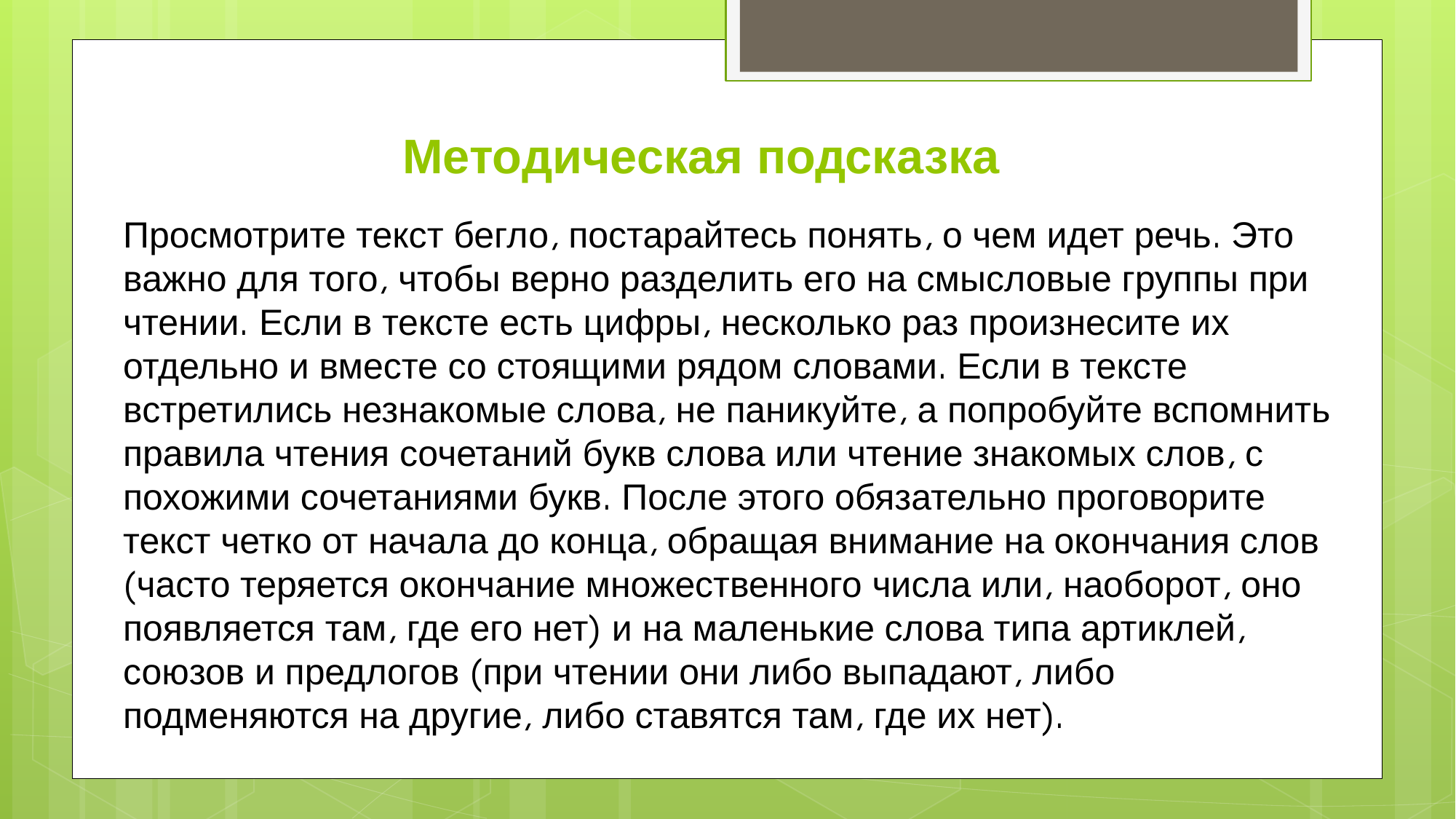

# Методическая подсказка
Просмотрите текст бегло, постарайтесь понять, о чем идет речь. Это важно для того, чтобы верно разделить его на смысловые группы при чтении. Если в тексте есть цифры, несколько раз произнесите их отдельно и вместе со стоящими рядом словами. Если в тексте встретились незнакомые слова, не паникуйте, а попробуйте вспомнить правила чтения сочетаний букв слова или чтение знакомых слов, с похожими сочетаниями букв. После этого обязательно проговорите текст четко от начала до конца, обращая внимание на окончания слов (часто теряется окончание множественного числа или, наоборот, оно появляется там, где его нет) и на маленькие слова типа артиклей, союзов и предлогов (при чтении они либо выпадают, либо подменяются на другие, либо ставятся там, где их нет).